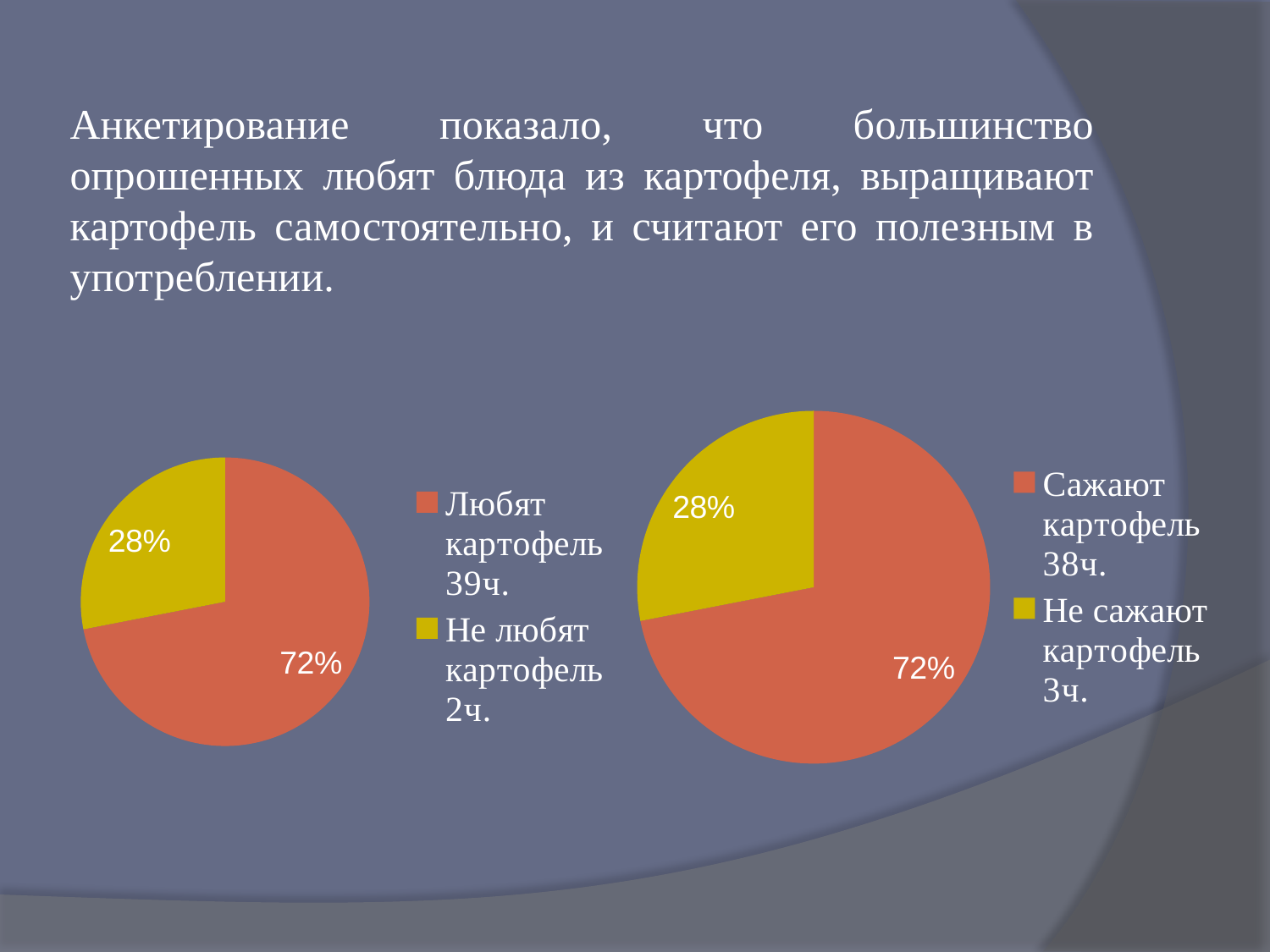

# Анкетирование показало, что большинство опрошенных любят блюда из картофеля, выращивают картофель самостоятельно, и считают его полезным в употреблении.

### Chart

| Category | Продажи |
|---|---|
| Сажают картофель 38ч. | 8.200000000000001 |
| Не сажают картофель 3ч. | 3.2 |

### Chart

| Category | Продажи |
|---|---|
| Любят картофель 39ч. | 8.200000000000001 |
| Не любят картофель 2ч. | 3.2 |